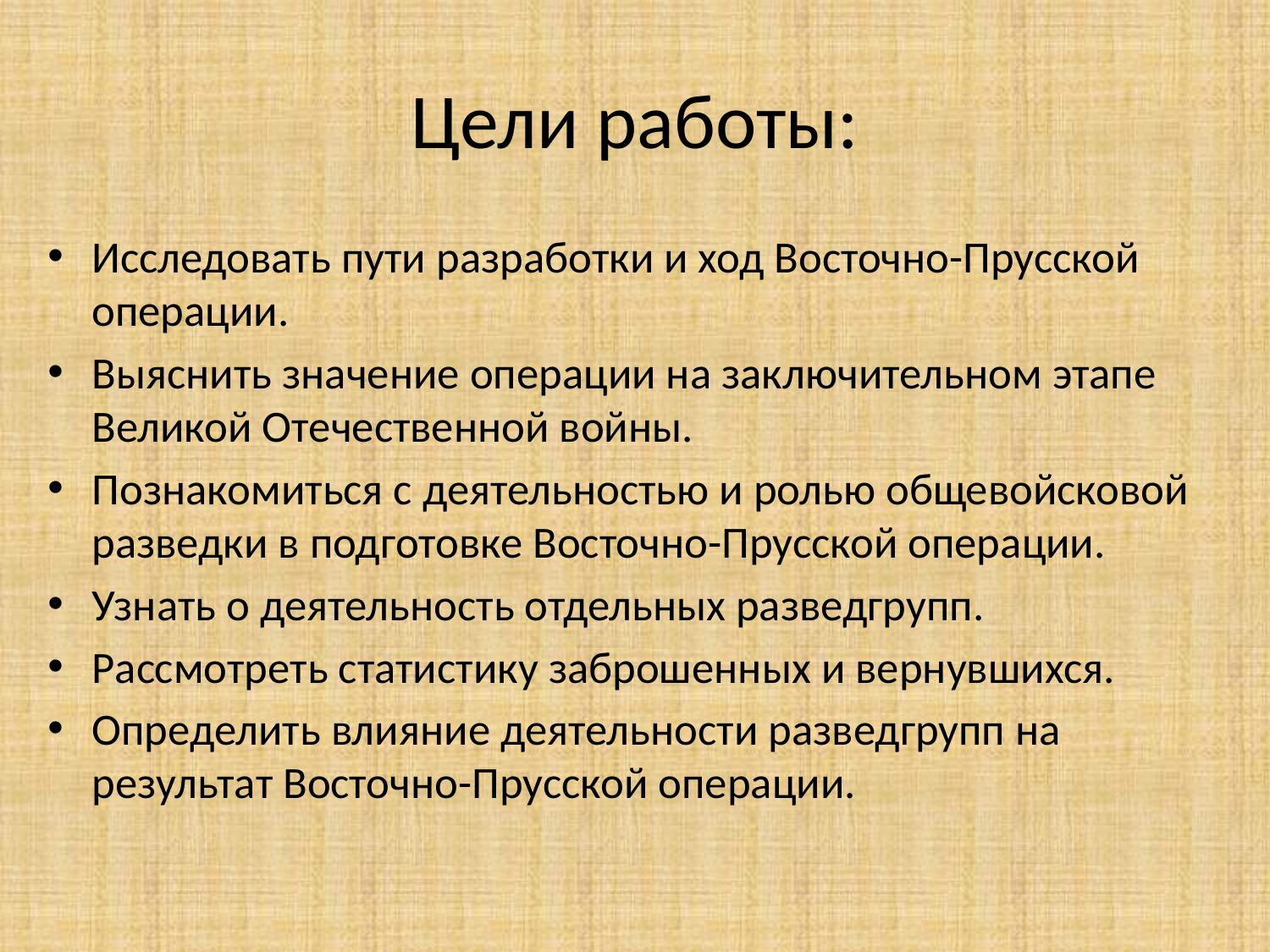

# Цели работы:
Исследовать пути разработки и ход Восточно-Прусской операции.
Выяснить значение операции на заключительном этапе Великой Отечественной войны.
Познакомиться с деятельностью и ролью общевойсковой разведки в подготовке Восточно-Прусской операции.
Узнать о деятельность отдельных разведгрупп.
Рассмотреть статистику заброшенных и вернувшихся.
Определить влияние деятельности разведгрупп на результат Восточно-Прусской операции.